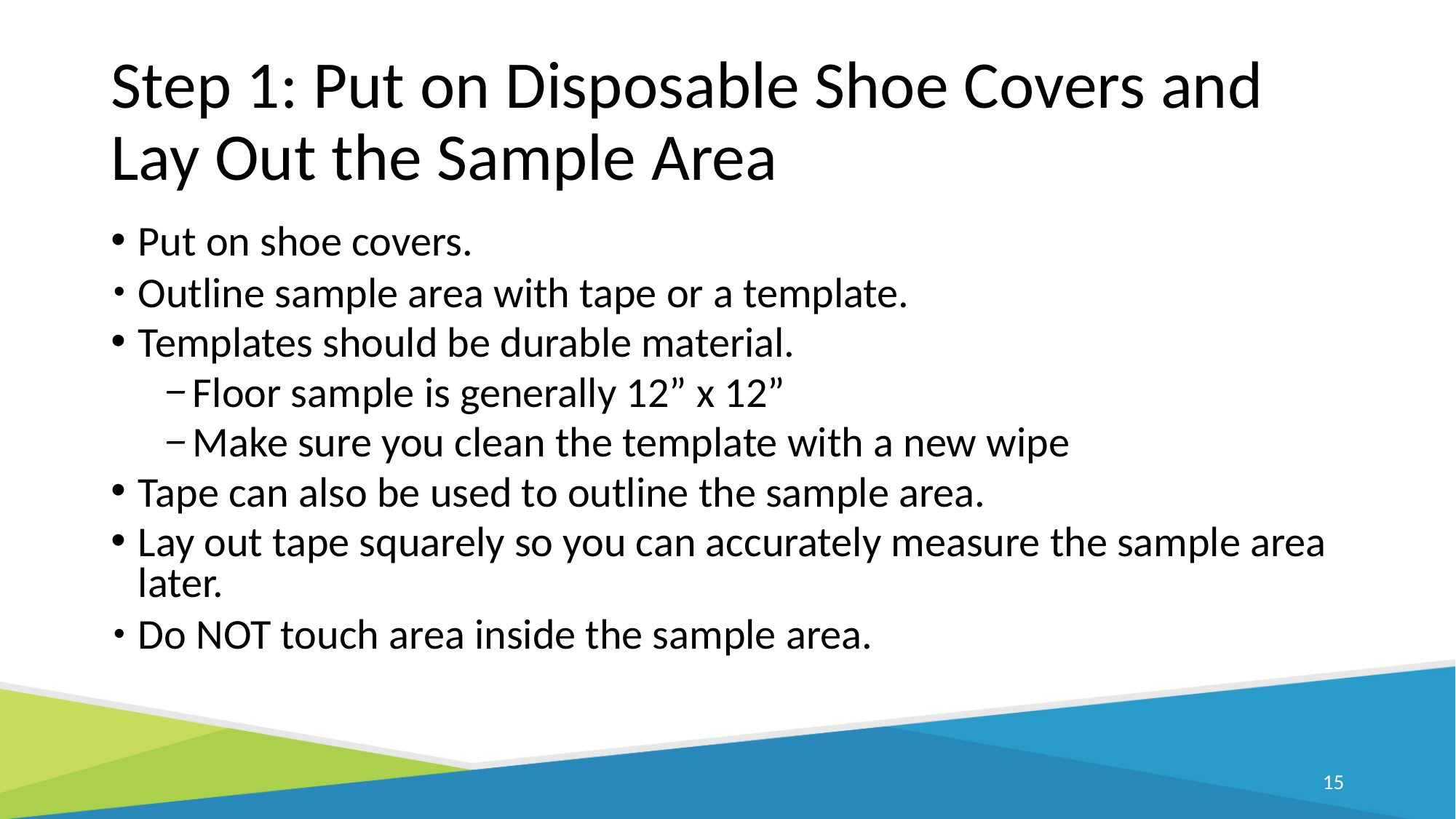

# Step 1: Put on Disposable Shoe Covers and Lay Out the Sample Area
Put on shoe covers.
Outline sample area with tape or a template.
Templates should be durable material.
Floor sample is generally 12” x 12”
Make sure you clean the template with a new wipe
Tape can also be used to outline the sample area.
Lay out tape squarely so you can accurately measure the sample area later.
Do NOT touch area inside the sample area.

15